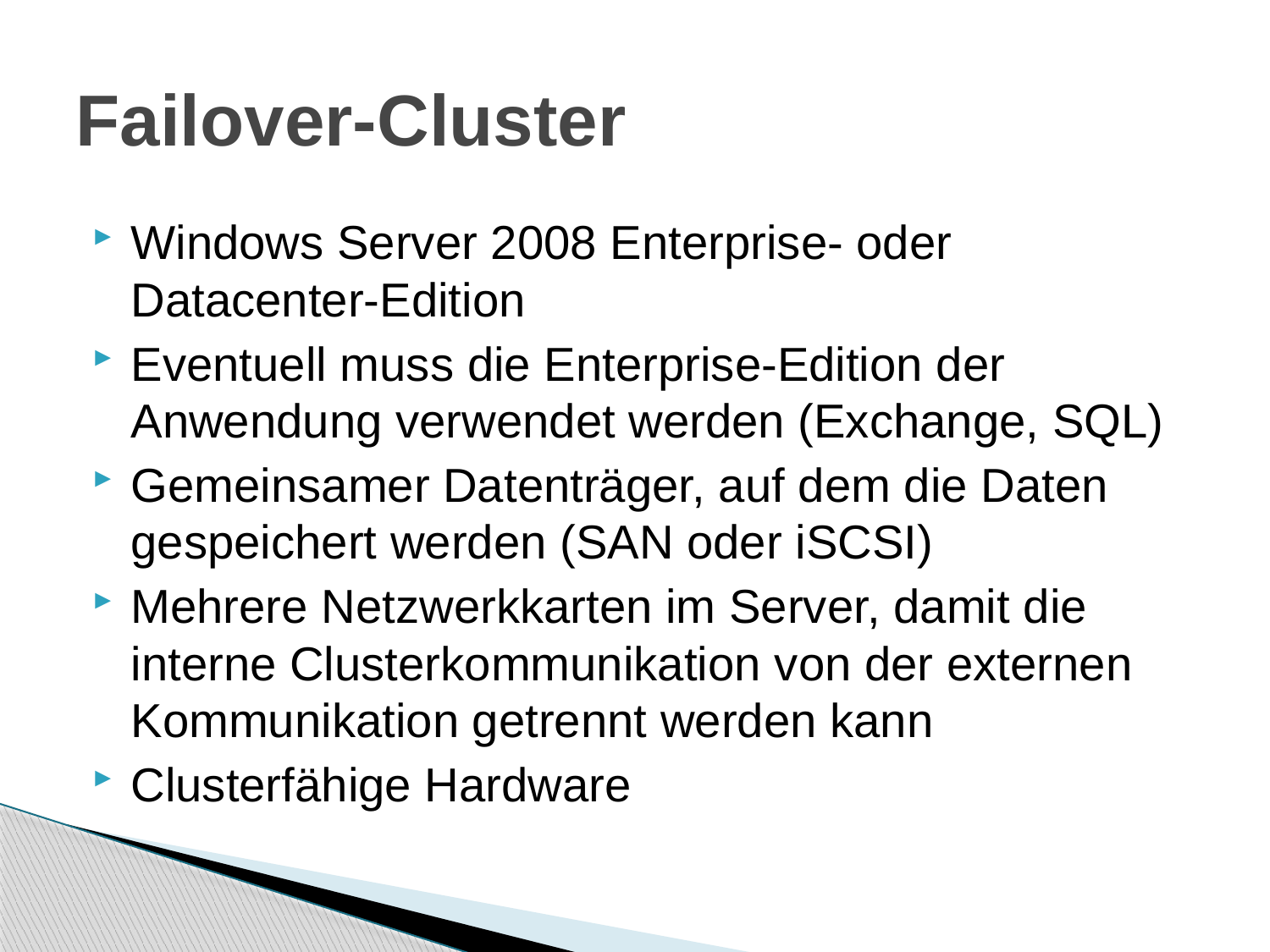

# Failover-Cluster
Windows Server 2008 Enterprise- oder Datacenter-Edition
Eventuell muss die Enterprise-Edition der Anwendung verwendet werden (Exchange, SQL)
Gemeinsamer Datenträger, auf dem die Daten gespeichert werden (SAN oder iSCSI)
Mehrere Netzwerkkarten im Server, damit die interne Clusterkommunikation von der externen Kommunikation getrennt werden kann
Clusterfähige Hardware